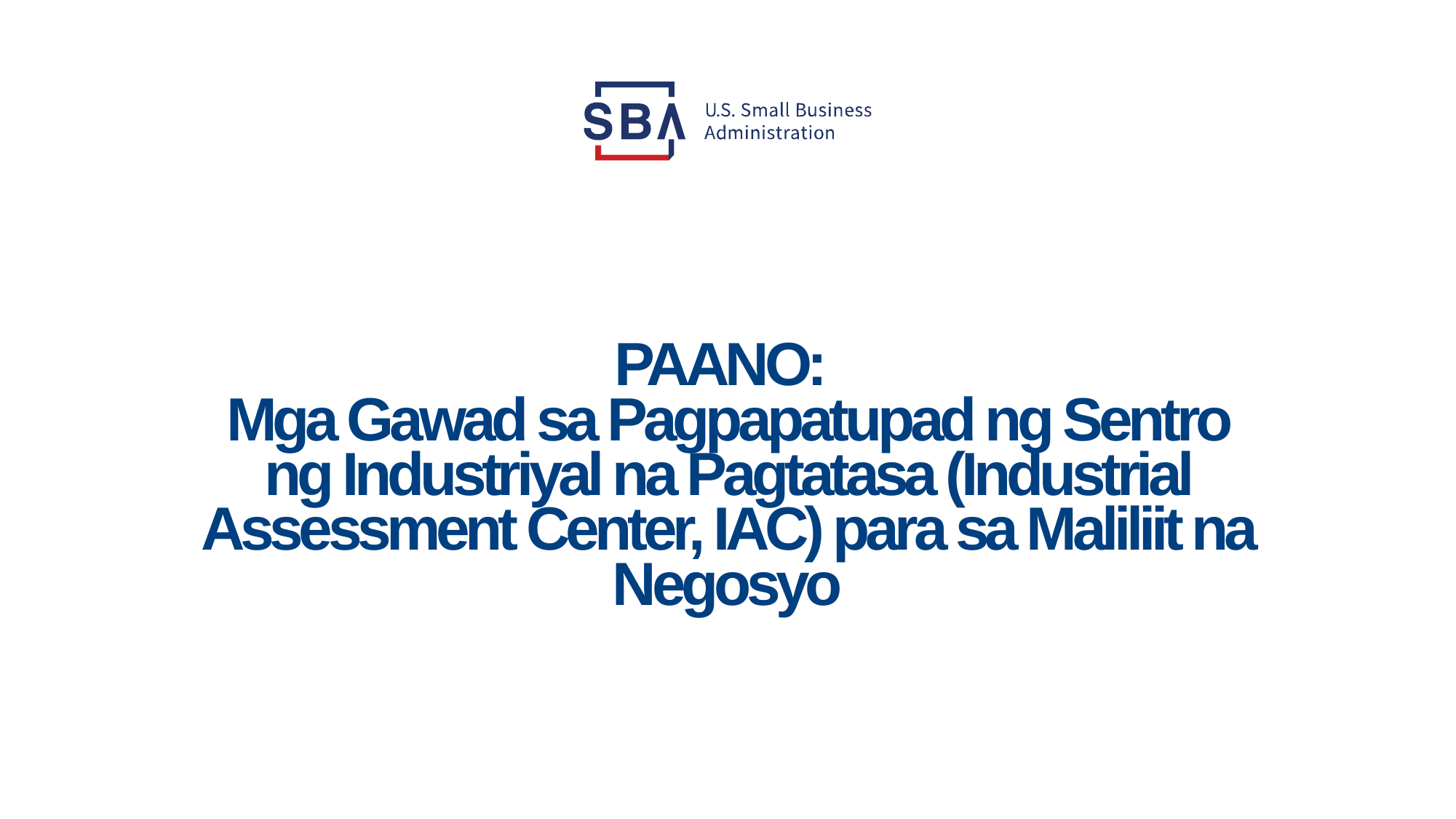

# PAANO: Mga Gawad sa Pagpapatupad ng Sentro ng Industriyal na Pagtatasa (Industrial Assessment Center, IAC) para sa Maliliit na Negosyo